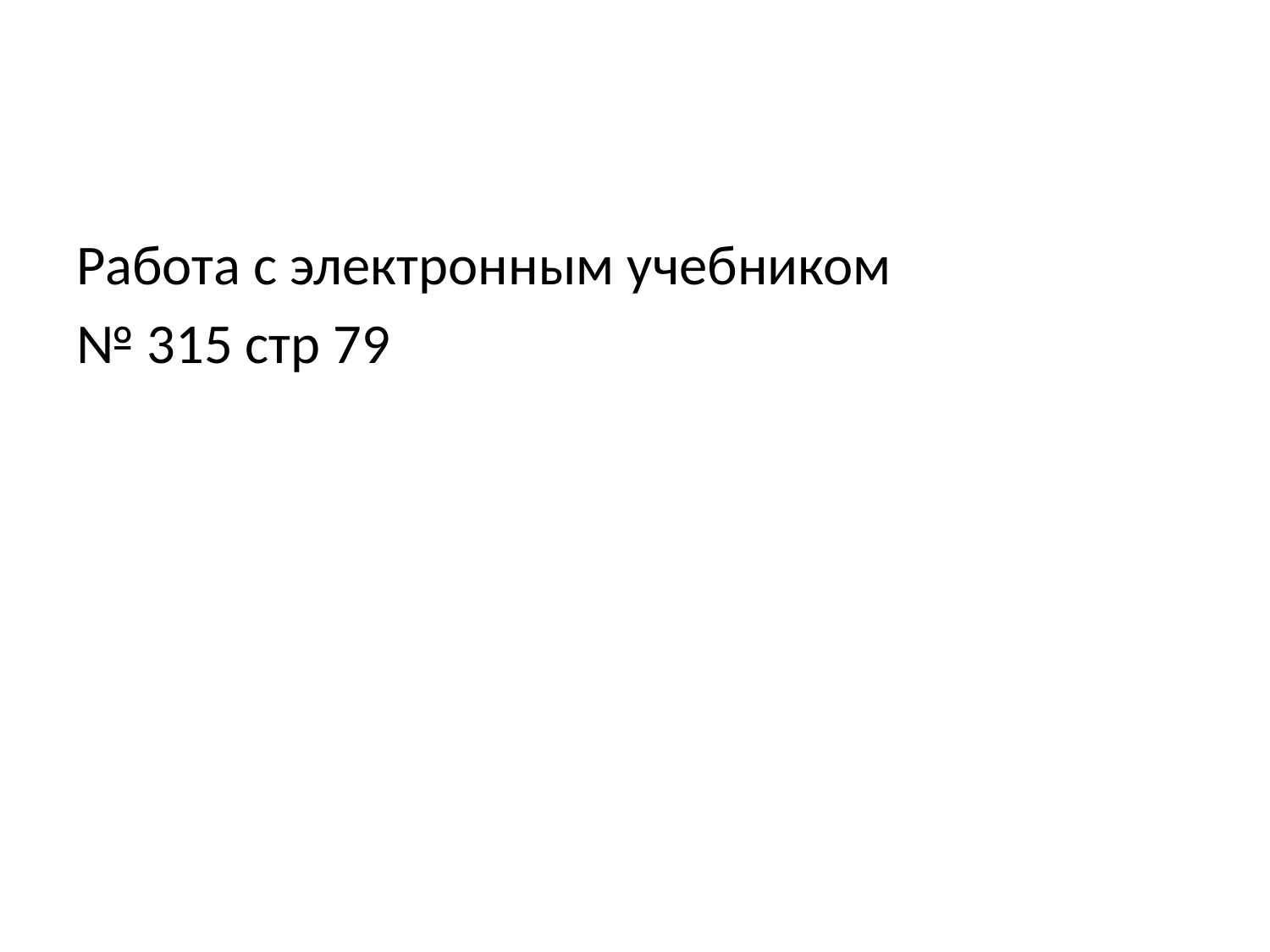

#
Работа с электронным учебником
№ 315 стр 79